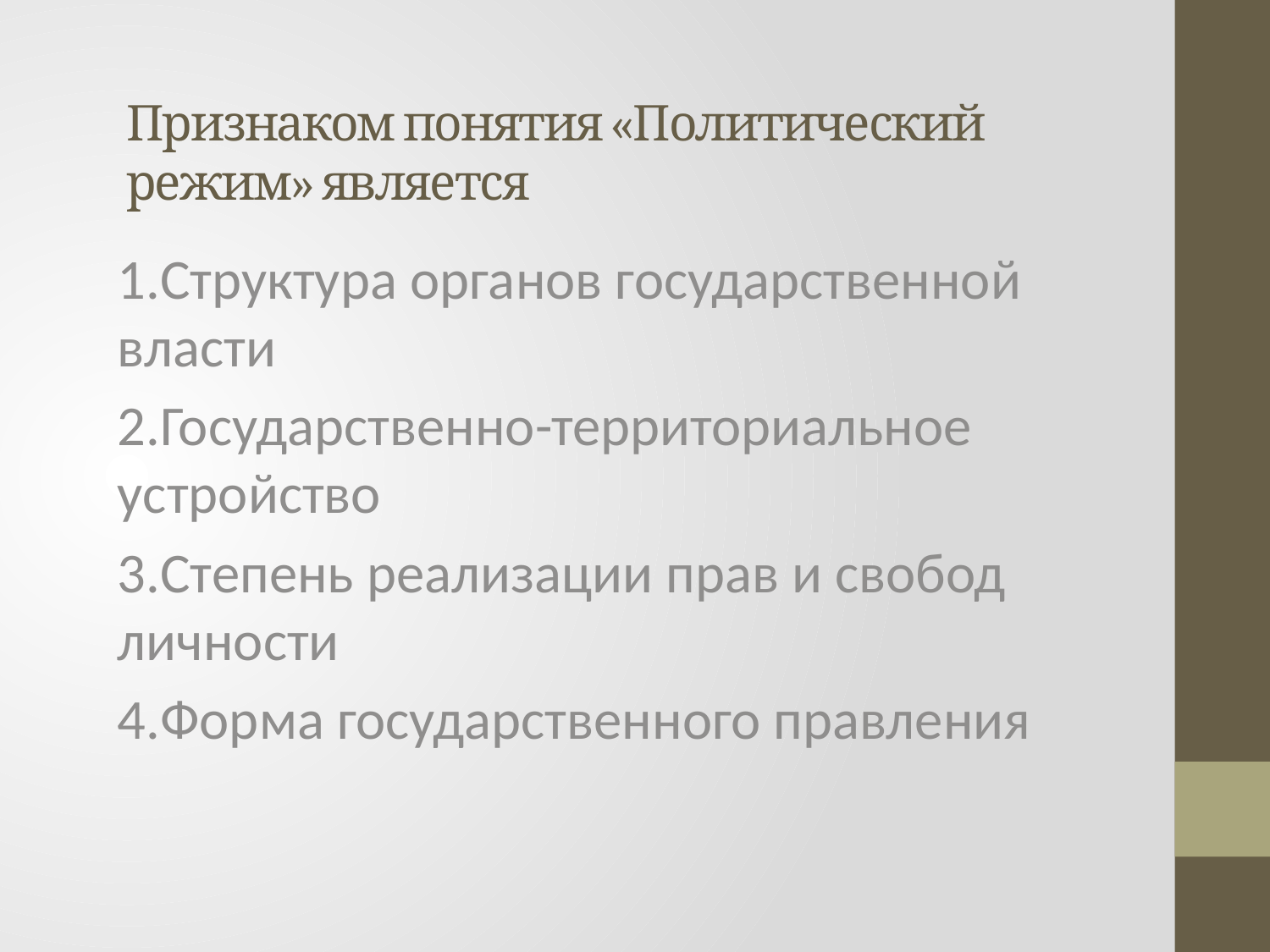

# Признаком понятия «Политический режим» является
1.Структура органов государственной власти
2.Государственно-территориальное устройство
3.Степень реализации прав и свобод личности
4.Форма государственного правления